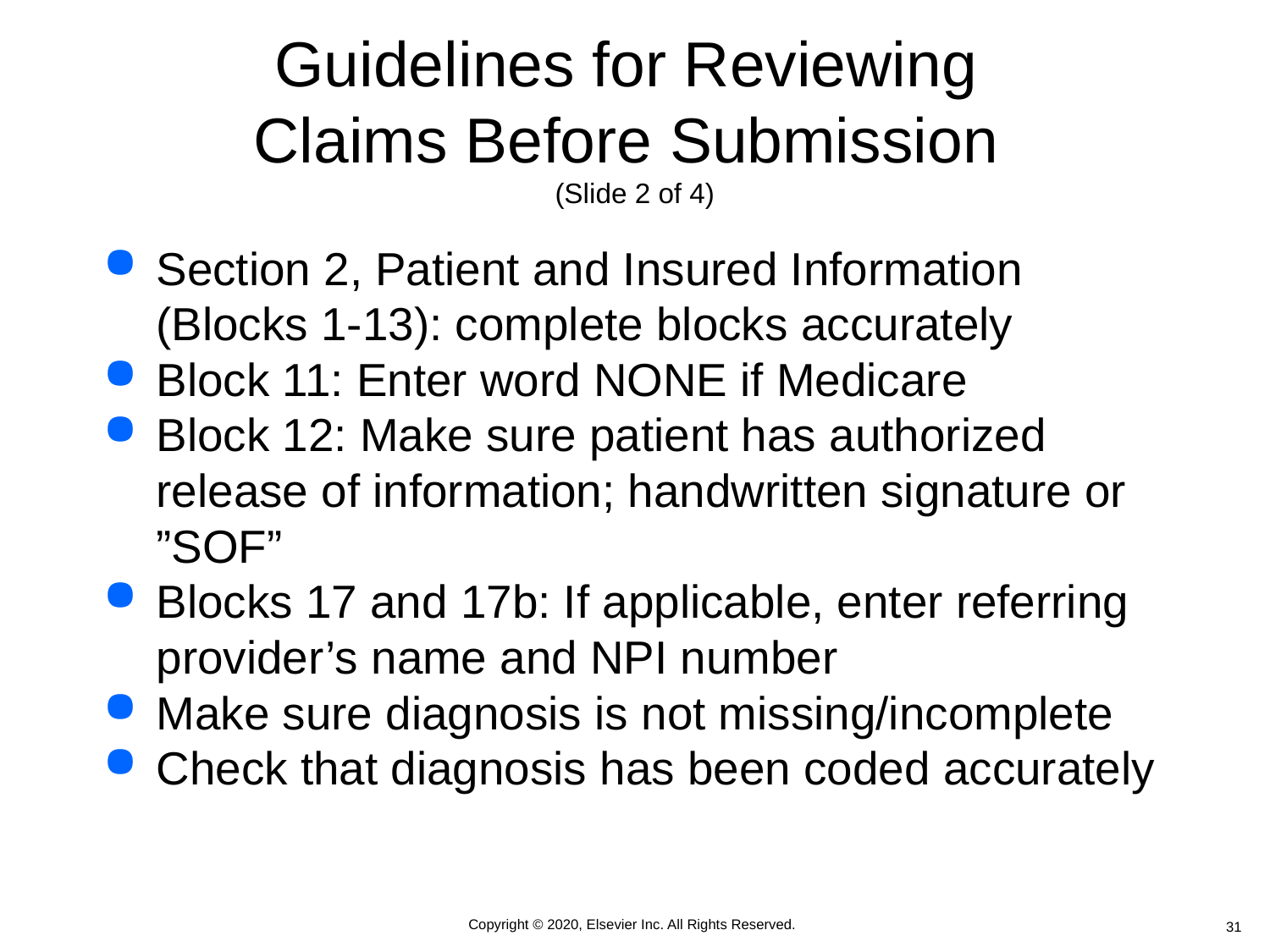

# Guidelines for Reviewing Claims Before Submission (Slide 2 of 4)
Section 2, Patient and Insured Information (Blocks 1-13): complete blocks accurately
Block 11: Enter word NONE if Medicare
Block 12: Make sure patient has authorized release of information; handwritten signature or ”SOF”
Blocks 17 and 17b: If applicable, enter referring provider’s name and NPI number
Make sure diagnosis is not missing/incomplete
Check that diagnosis has been coded accurately